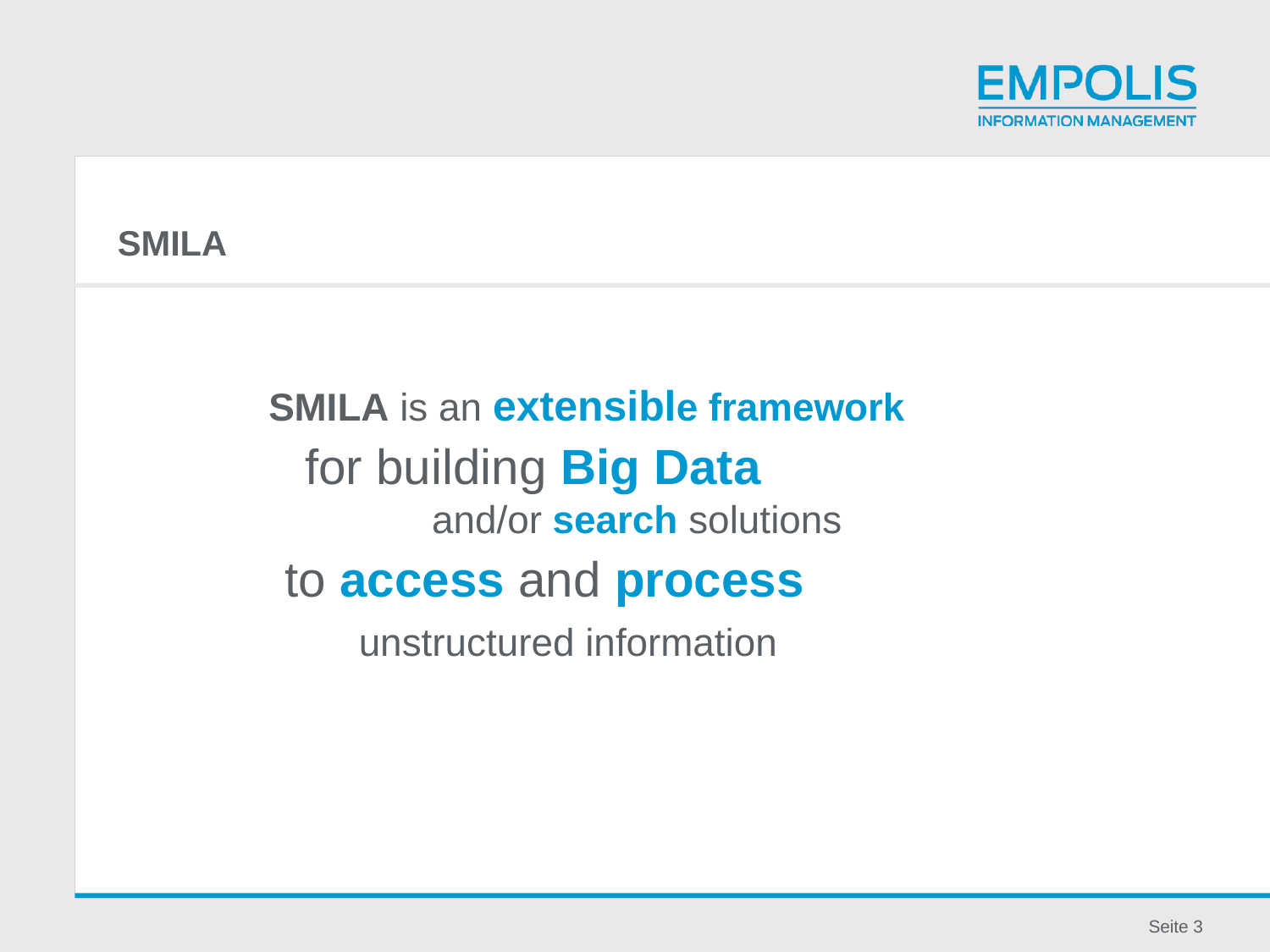

# SMILA
SMILA is an extensible framework
for building Big Data
	and/or search solutions
to access and process
unstructured information